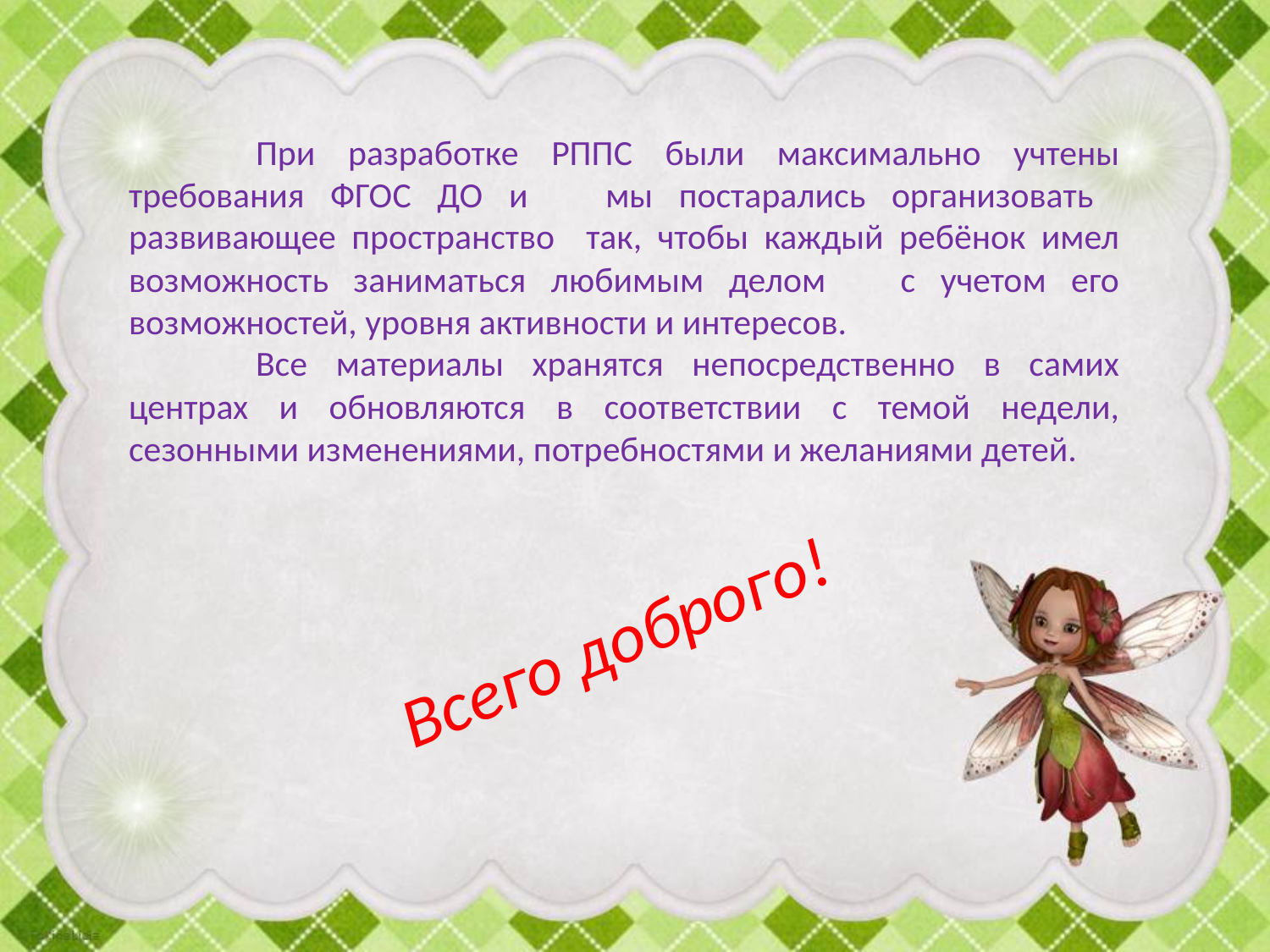

При разработке РППС были максимально учтены требования ФГОС ДО и   мы постарались организовать  развивающее пространство  так, чтобы каждый ребёнок имел возможность заниматься любимым делом   с учетом его возможностей, уровня активности и интересов.
	Все материалы хранятся непосредственно в самих центрах и обновляются в соответствии с темой недели, сезонными изменениями, потребностями и желаниями детей.
Всего доброго!